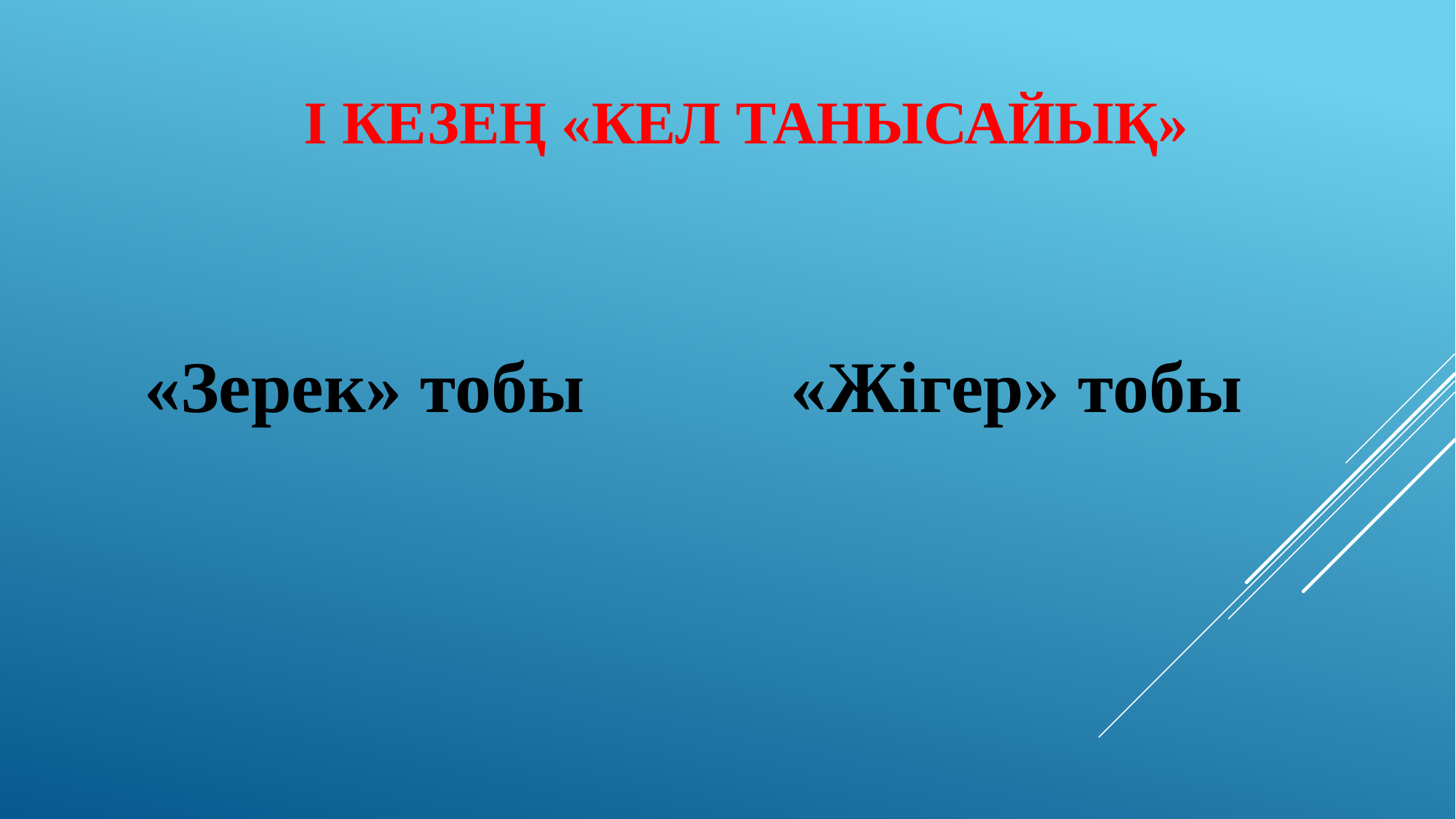

# І кезең «Кел танысайық»
«Зерек» тобы
«Жігер» тобы